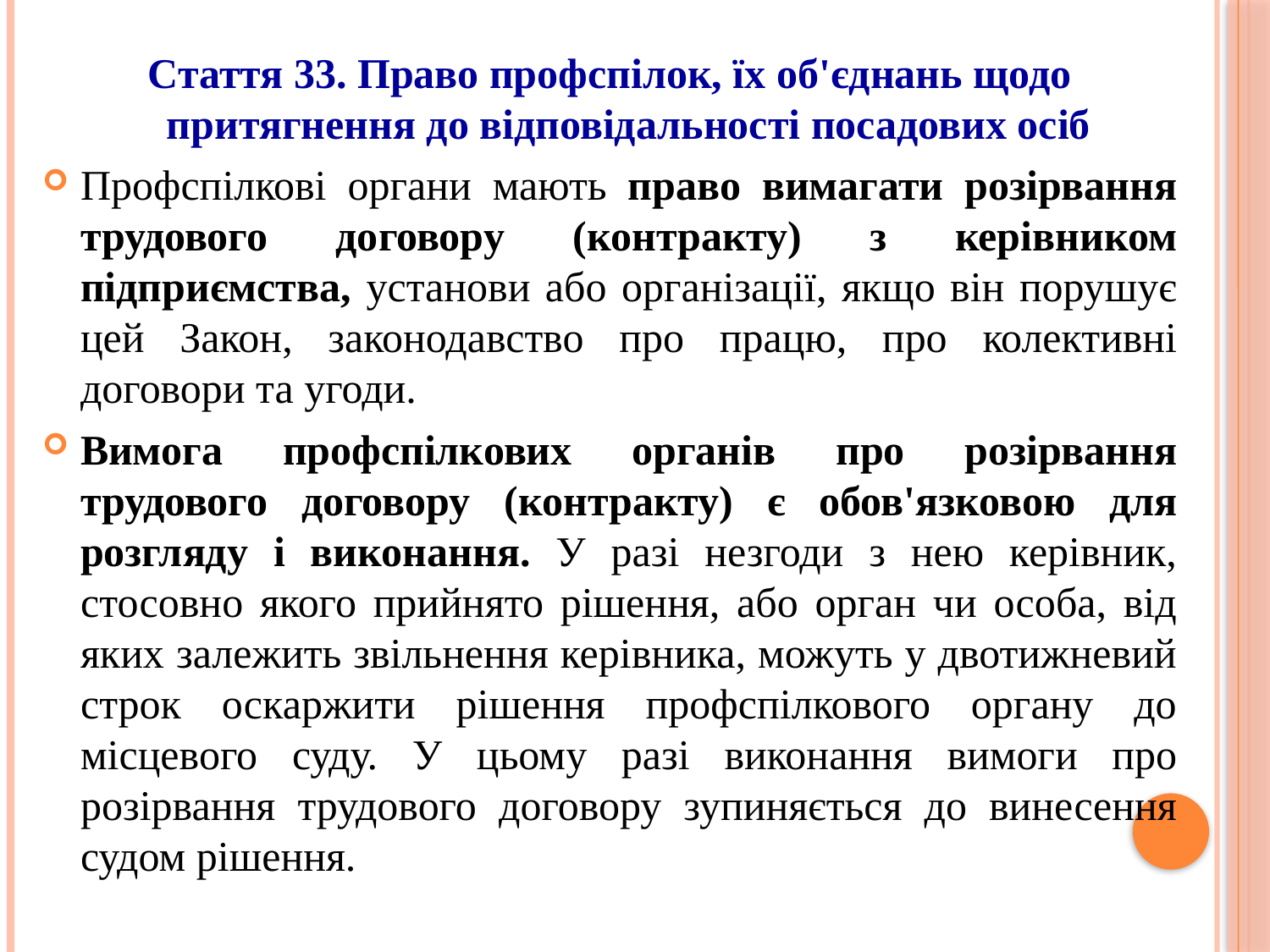

Стаття 33. Право профспілок, їх об'єднань щодо притягнення до відповідальності посадових осіб
Профспілкові органи мають право вимагати розірвання трудового договору (контракту) з керівником підприємства, установи або організації, якщо він порушує цей Закон, законодавство про працю, про колективні договори та угоди.
Вимога профспілкових органів про розірвання трудового договору (контракту) є обов'язковою для розгляду і виконання. У разі незгоди з нею керівник, стосовно якого прийнято рішення, або орган чи особа, від яких залежить звільнення керівника, можуть у двотижневий строк оскаржити рішення профспілкового органу до місцевого суду. У цьому разі виконання вимоги про розірвання трудового договору зупиняється до винесення судом рішення.